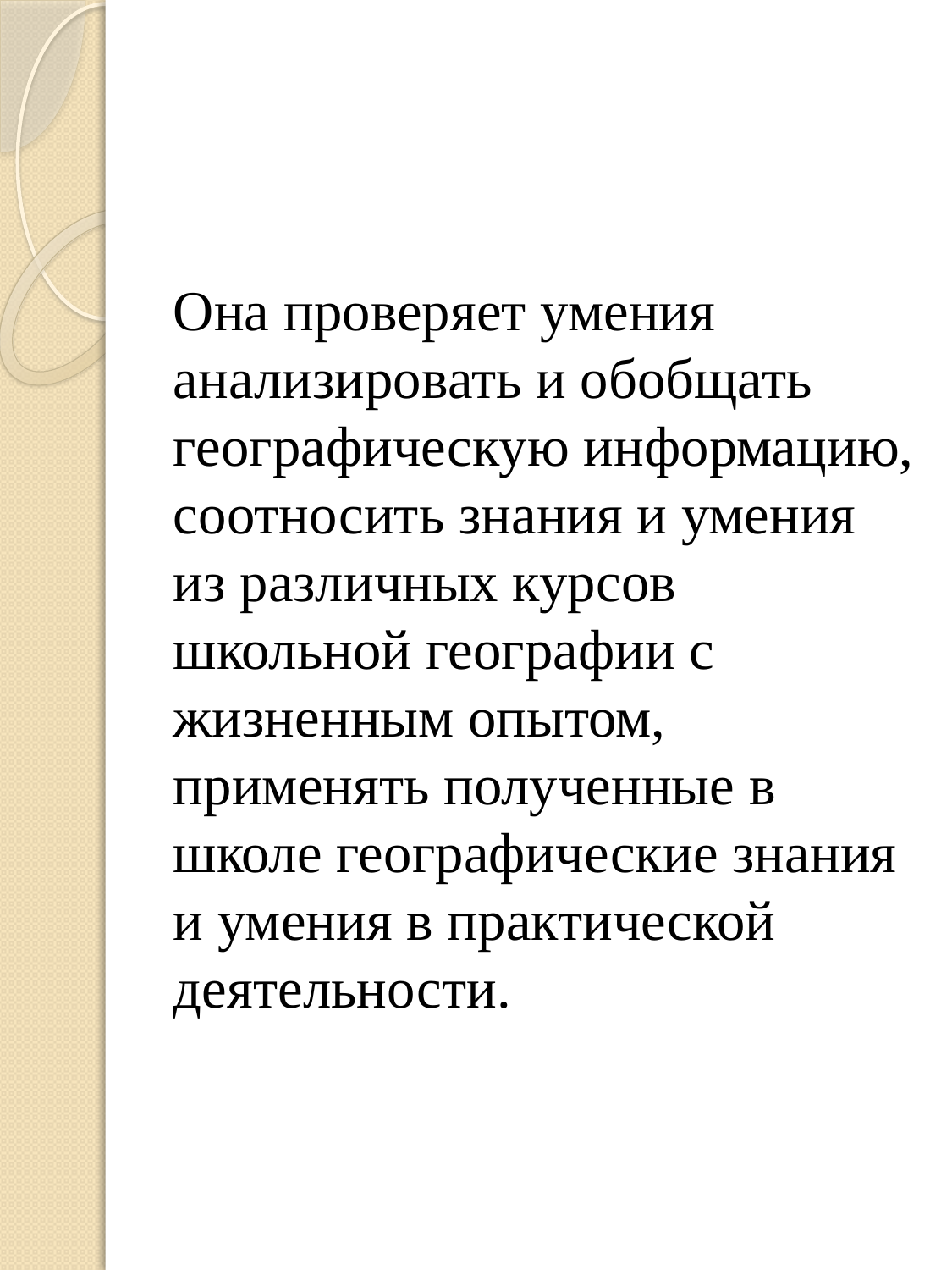

Она проверяет умения анализировать и обобщать географическую информацию, соотносить знания и умения из различных курсов школьной географии с жизненным опытом, применять полученные в школе географические знания и умения в практической деятельности.